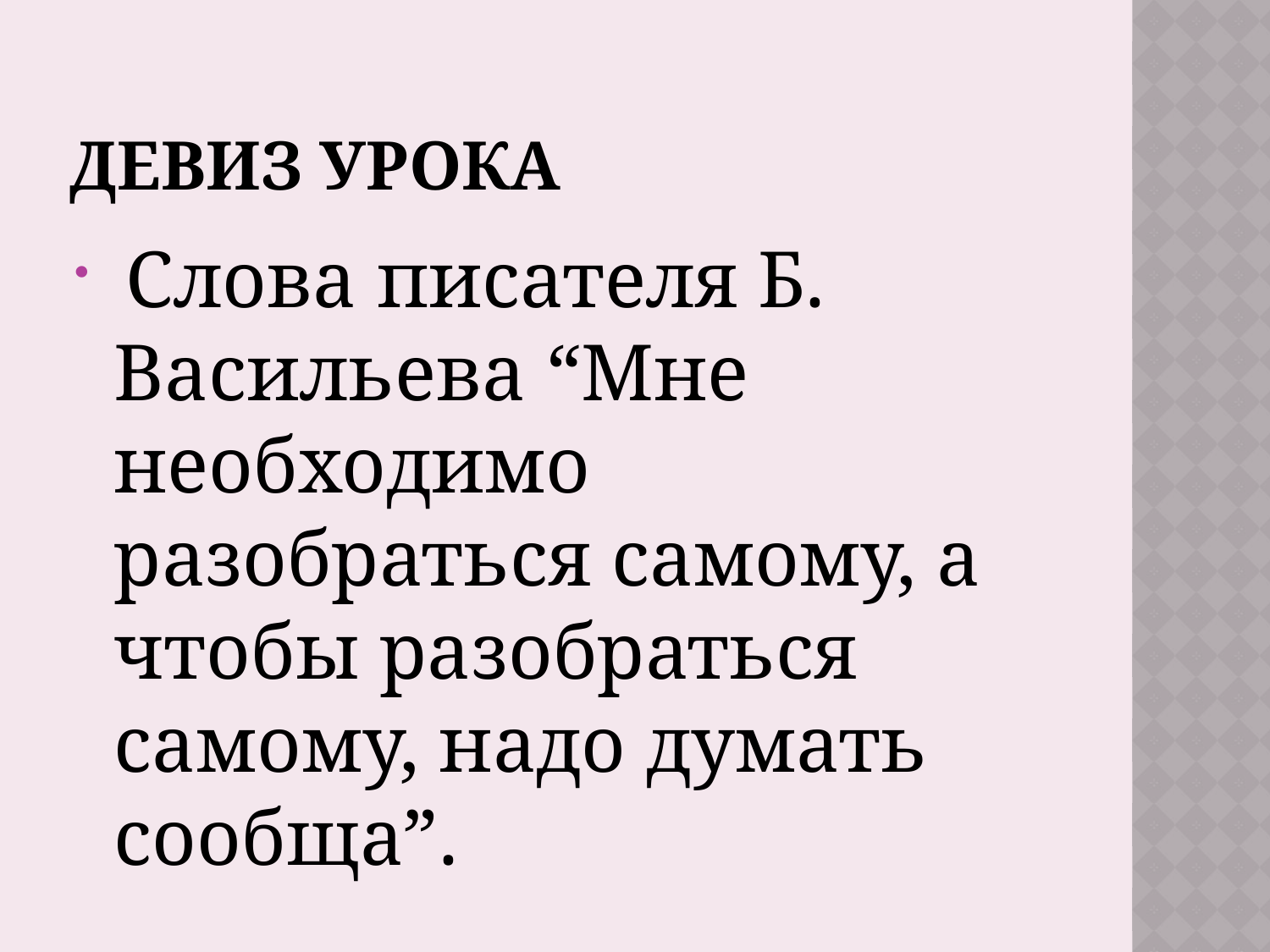

# Девиз урока
 Слова писателя Б. Васильева “Мне необходимо разобраться самому, а чтобы разобраться самому, надо думать сообща”.